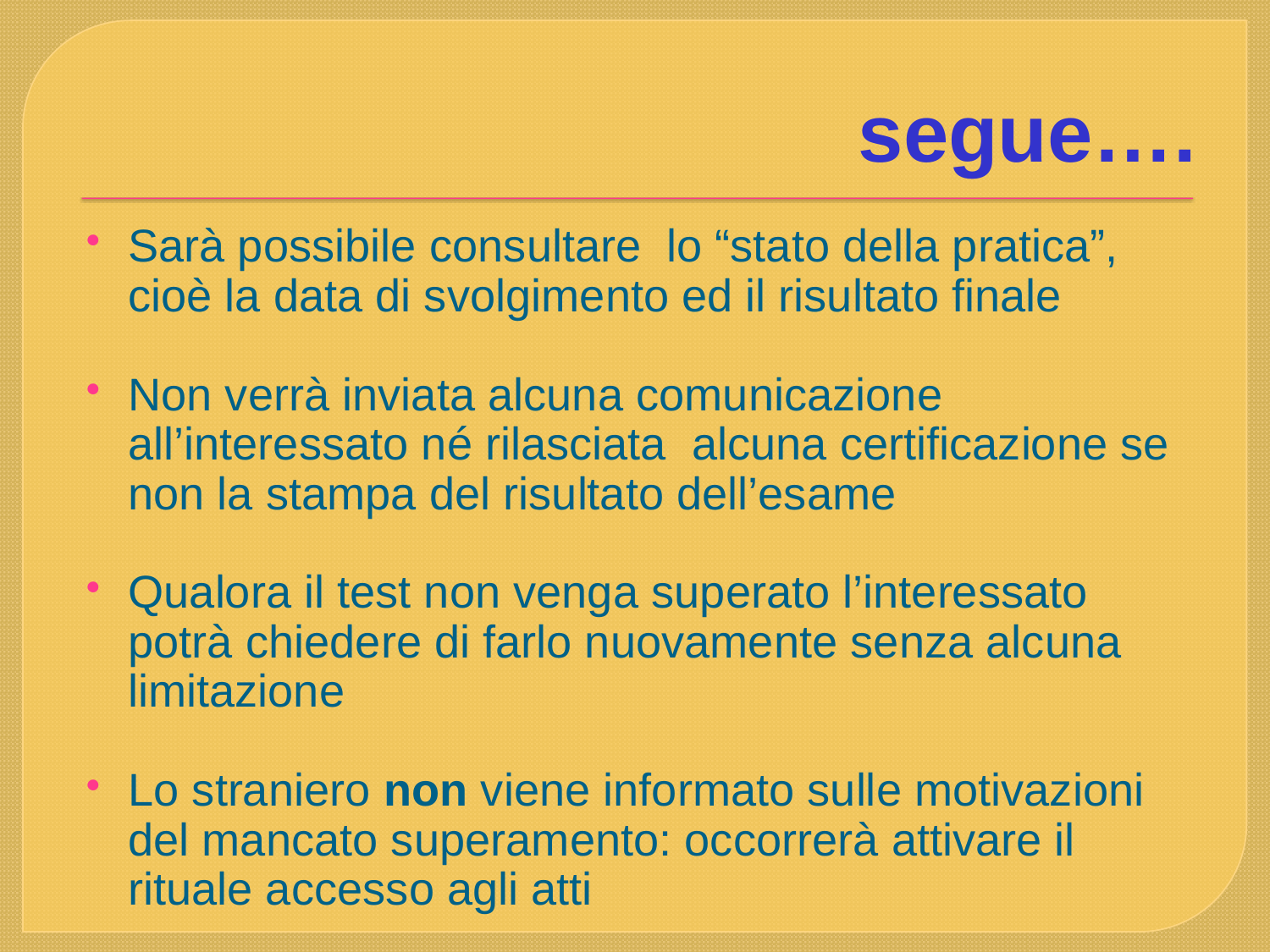

segue….
Sarà possibile consultare  lo “stato della pratica”, cioè la data di svolgimento ed il risultato finale

Non verrà inviata alcuna comunicazione all’interessato né rilasciata  alcuna certificazione se non la stampa del risultato dell’esame

Qualora il test non venga superato l’interessato potrà chiedere di farlo nuovamente senza alcuna limitazione

Lo straniero non viene informato sulle motivazioni del mancato superamento: occorrerà attivare il  rituale accesso agli atti